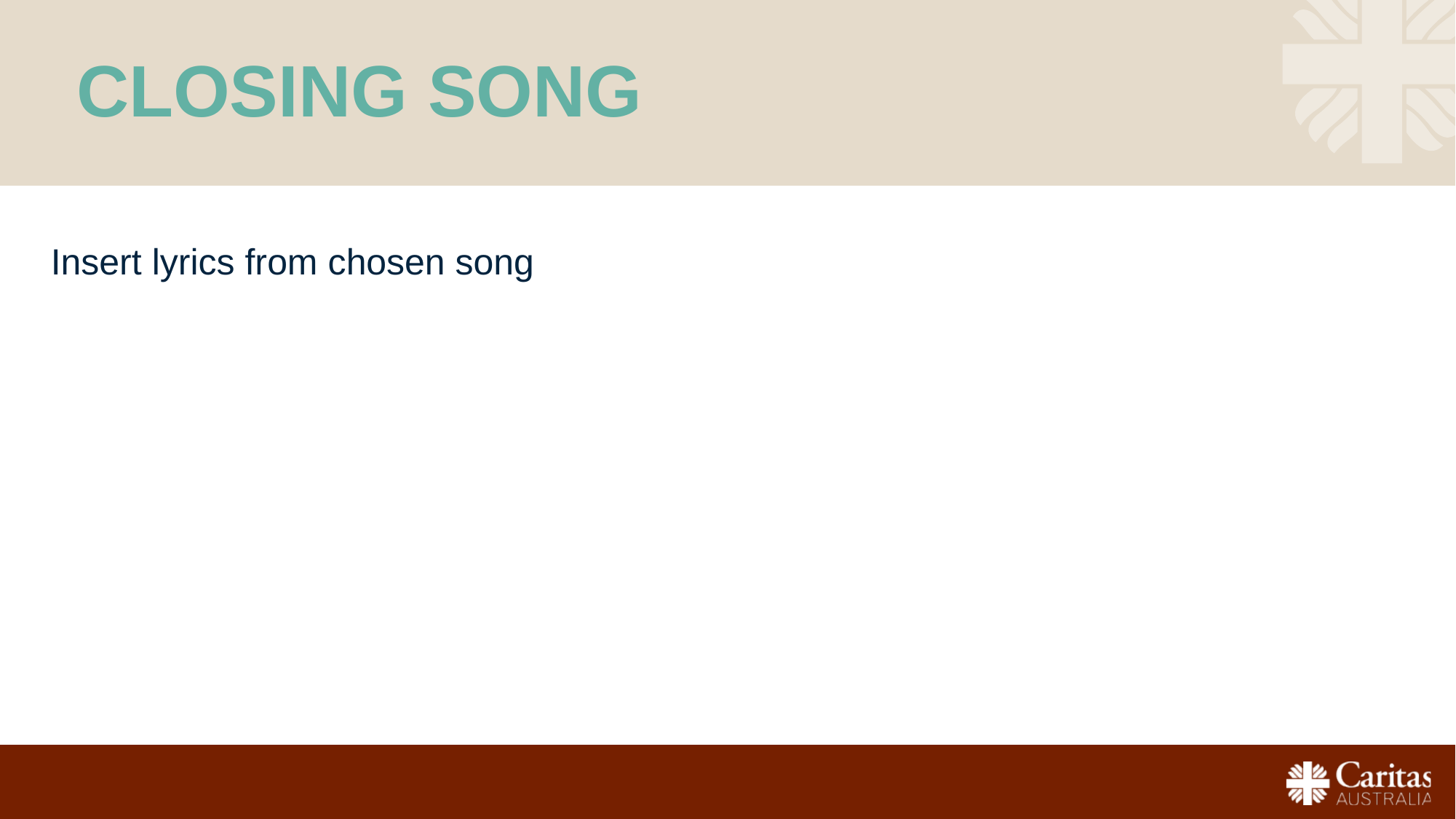

CLOSING SONG
Insert lyrics from chosen song